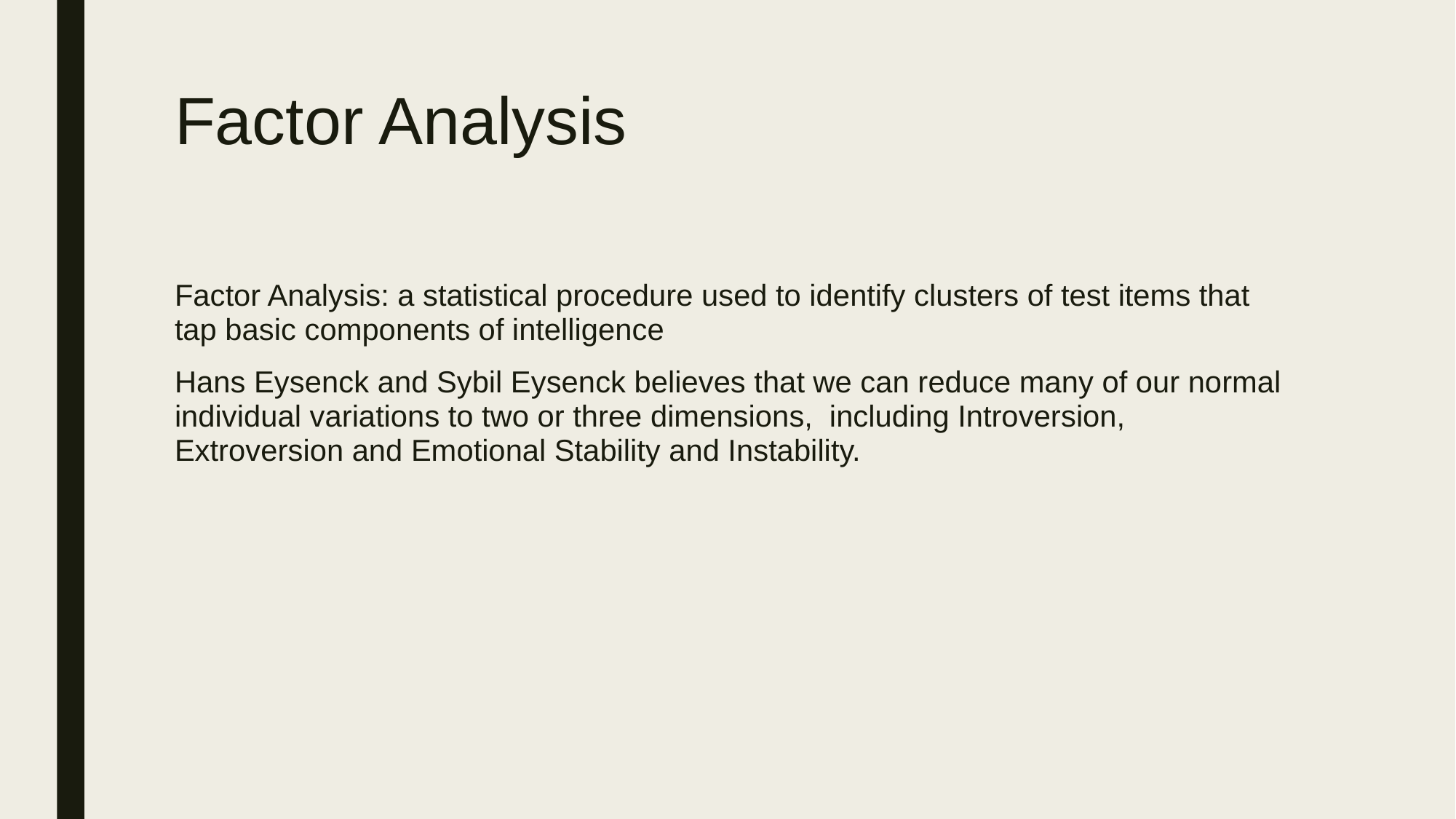

# Factor Analysis
Factor Analysis: a statistical procedure used to identify clusters of test items that tap basic components of intelligence
Hans Eysenck and Sybil Eysenck believes that we can reduce many of our normal individual variations to two or three dimensions,  including Introversion, Extroversion and Emotional Stability and Instability.